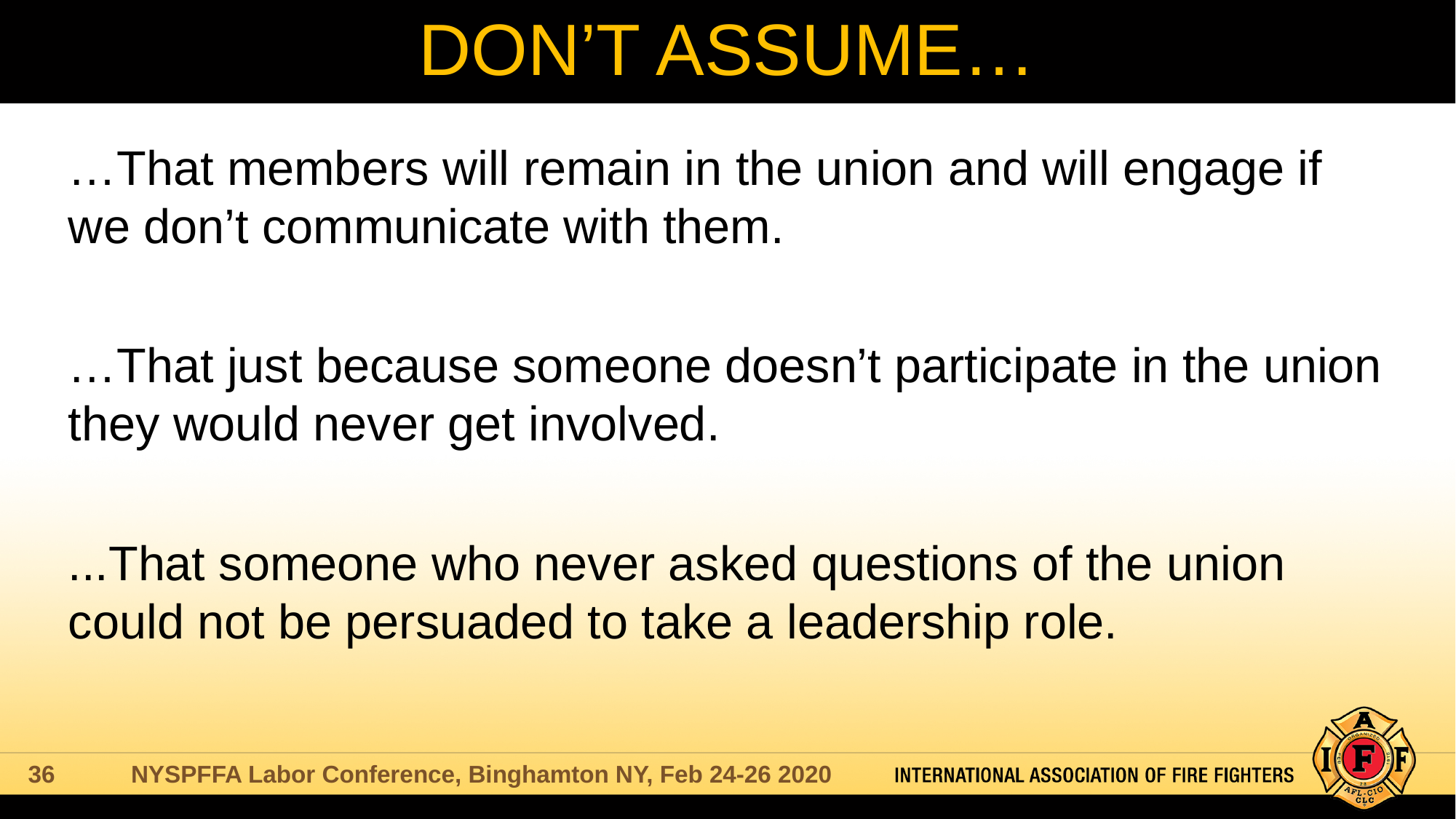

# DON’T ASSUME…
…That members will remain in the union and will engage if we don’t communicate with them.

…That just because someone doesn’t participate in the union they would never get involved.

...That someone who never asked questions of the union could not be persuaded to take a leadership role.

NYSPFFA Labor Conference, Binghamton NY, Feb 24-26 2020